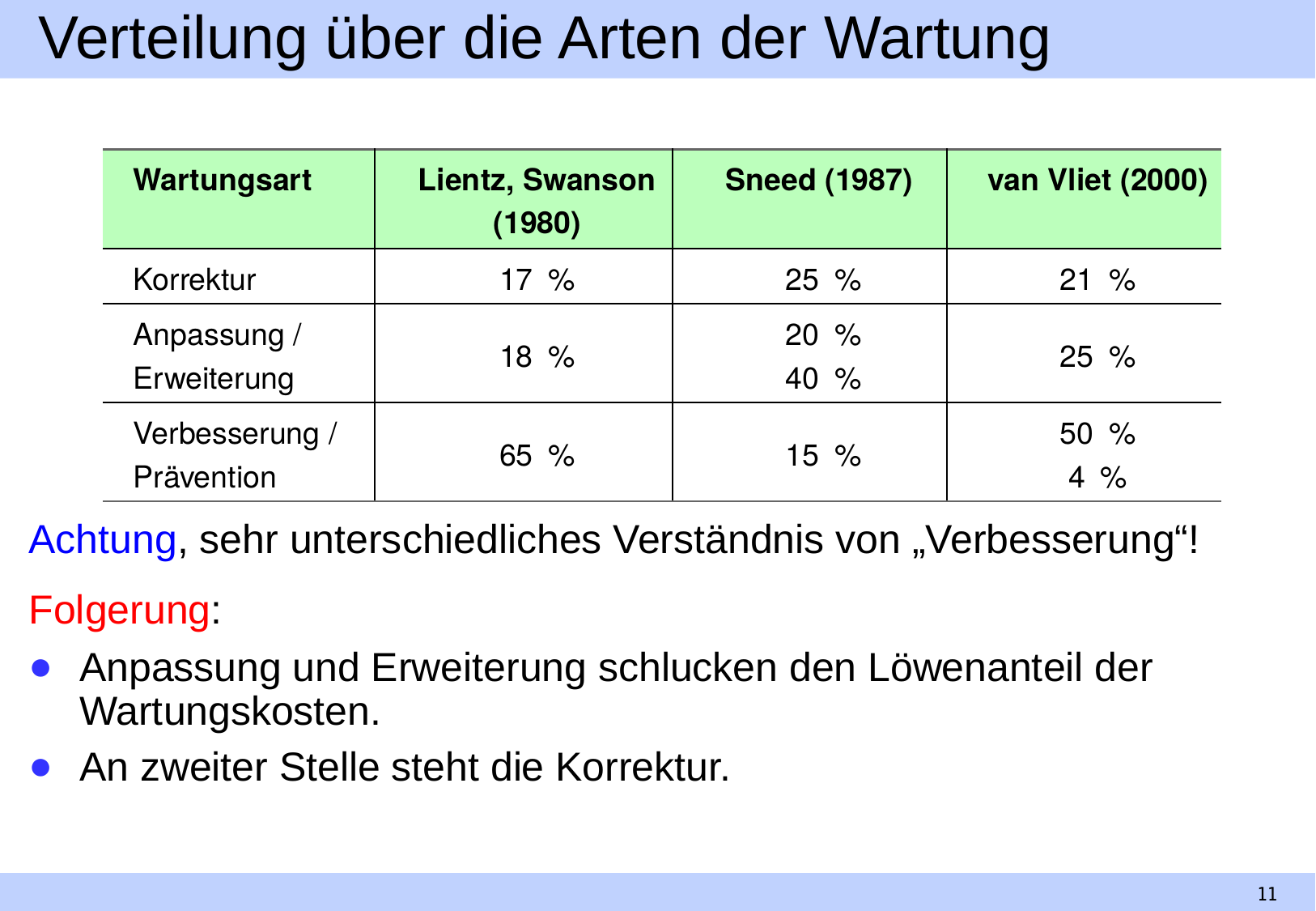

# Verteilung über die Arten der Wartung
| Wartungsart | Lientz, Swanson (1980) | Sneed (1987) | van Vliet (2000) |
| --- | --- | --- | --- |
| Korrektur | 17  % | 25  % | 21  % |
| Anpassung / Erweiterung | 18  % | 20  % 40  % | 25  % |
| Verbesserung / Prävention | 65  % | 15  % | 50  % 4  % |
Achtung, sehr unterschiedliches Verständnis von „Verbesserung“!
Folgerung:
Anpassung und Erweiterung schlucken den Löwenanteil der Wartungskosten.
An zweiter Stelle steht die Korrektur.
11